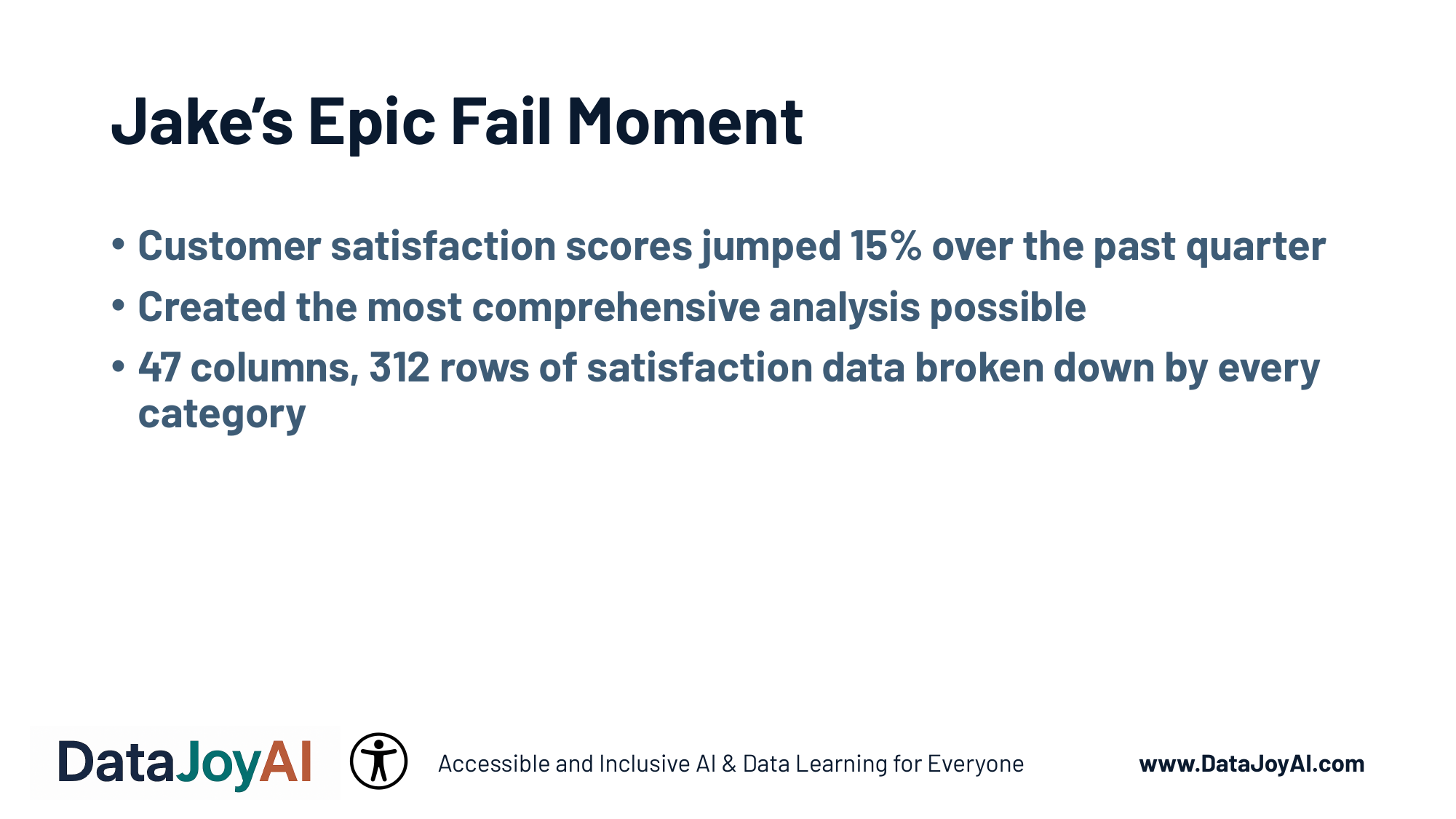

# Jake’s Epic Fail Moment
Customer satisfaction scores jumped 15% over the past quarter
Created the most comprehensive analysis possible
47 columns, 312 rows of satisfaction data broken down by every category